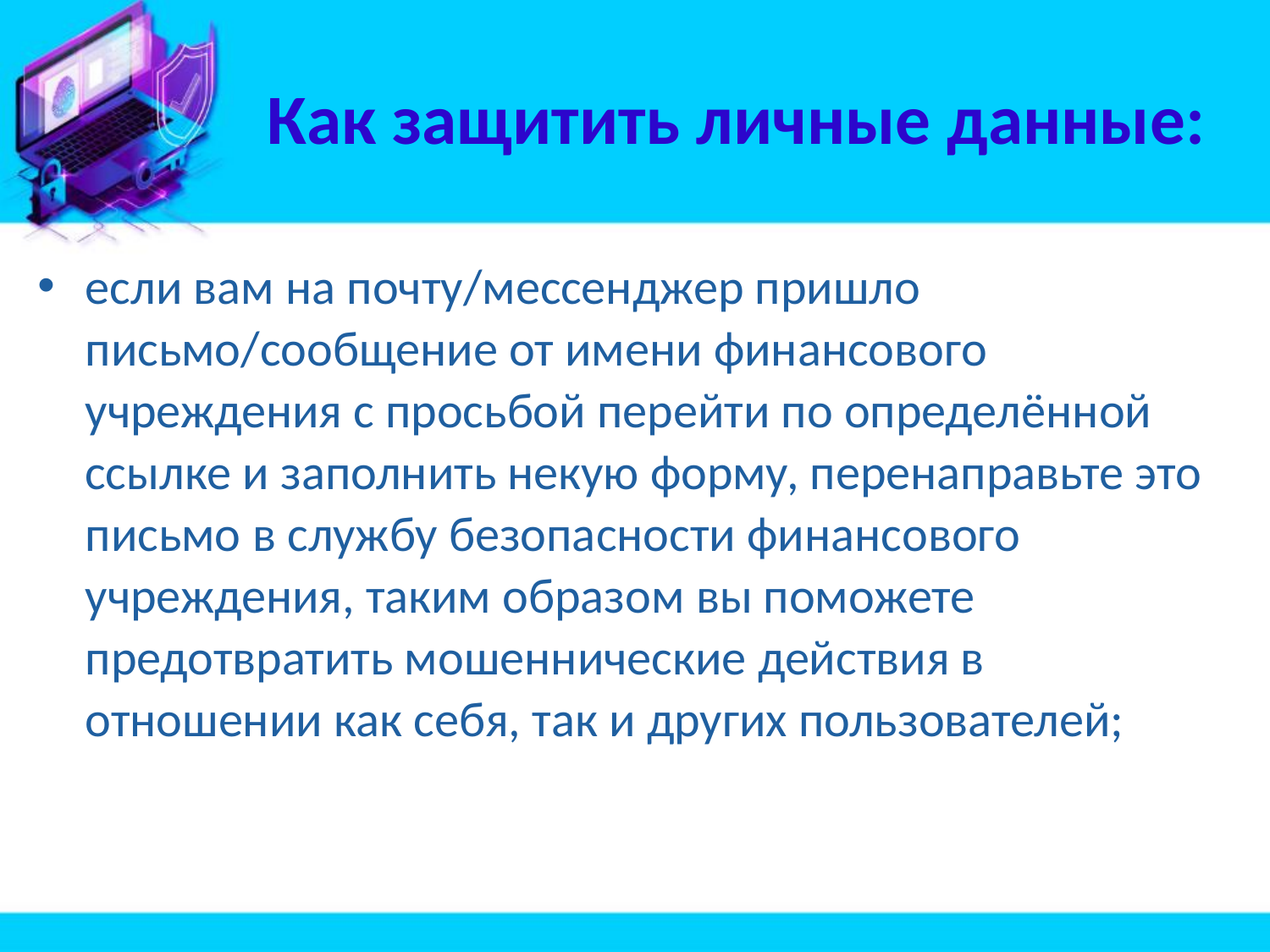

# Как защитить личные данные:
если вам на почту/мессенджер пришло письмо/сообщение от имени финансового учреждения с просьбой перейти по определённой ссылке и заполнить некую форму, перенаправьте это письмо в службу безопасности финансового учреждения, таким образом вы поможете предотвратить мошеннические действия в отношении как себя, так и других пользователей;